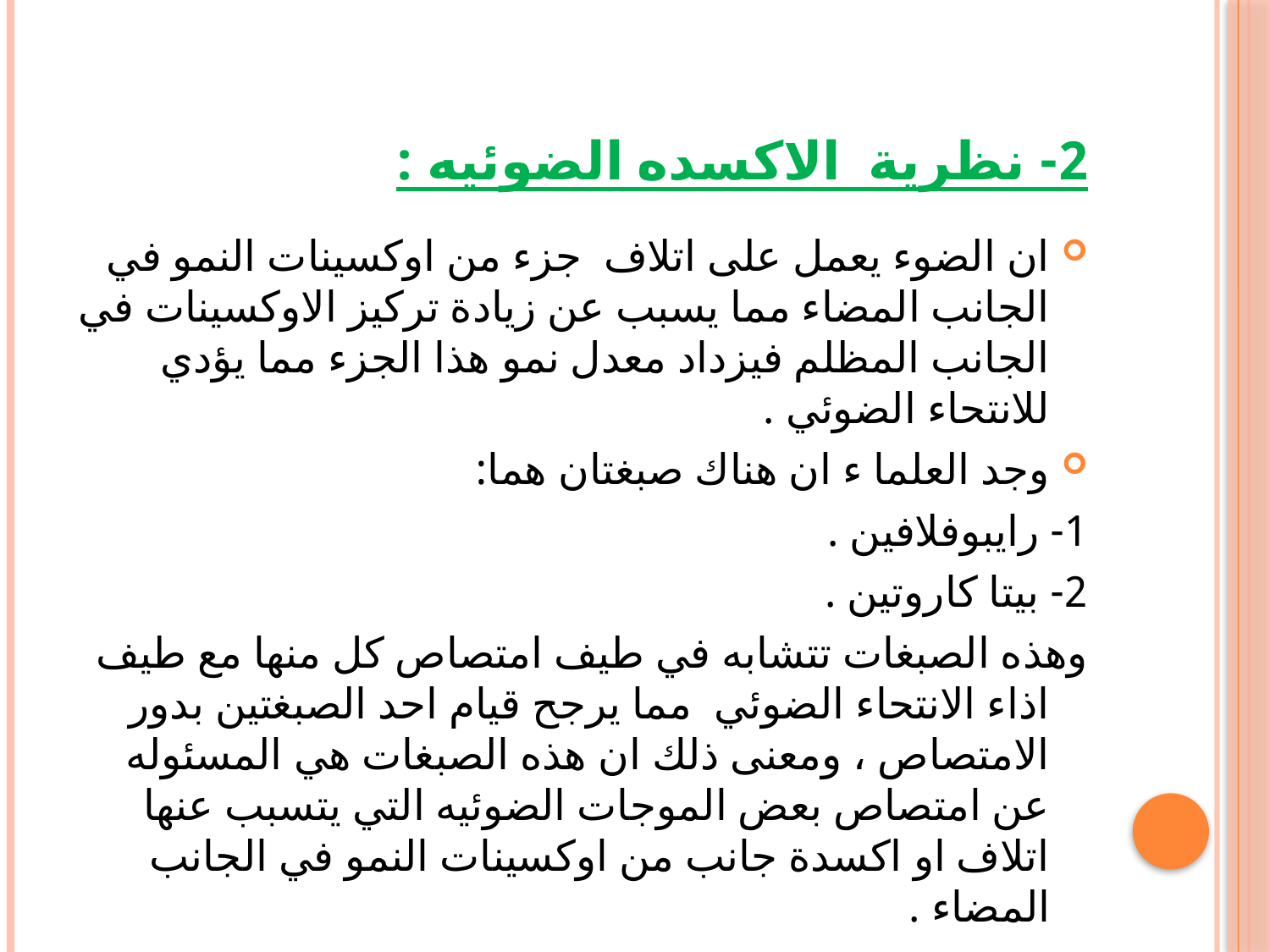

# 2- نظرية  الاكسده الضوئيه :
ان الضوء يعمل على اتلاف  جزء من اوكسينات النمو في الجانب المضاء مما يسبب عن زيادة تركيز الاوكسينات في الجانب المظلم فيزداد معدل نمو هذا الجزء مما يؤدي للانتحاء الضوئي .
وجد العلما ء ان هناك صبغتان هما:
1- رايبوفلافين .
2- بيتا كاروتين .
وهذه الصبغات تتشابه في طيف امتصاص كل منها مع طيف اذاء الانتحاء الضوئي  مما يرجح قيام احد الصبغتين بدور الامتصاص ، ومعنى ذلك ان هذه الصبغات هي المسئوله عن امتصاص بعض الموجات الضوئيه التي يتسبب عنها اتلاف او اكسدة جانب من اوكسينات النمو في الجانب المضاء .